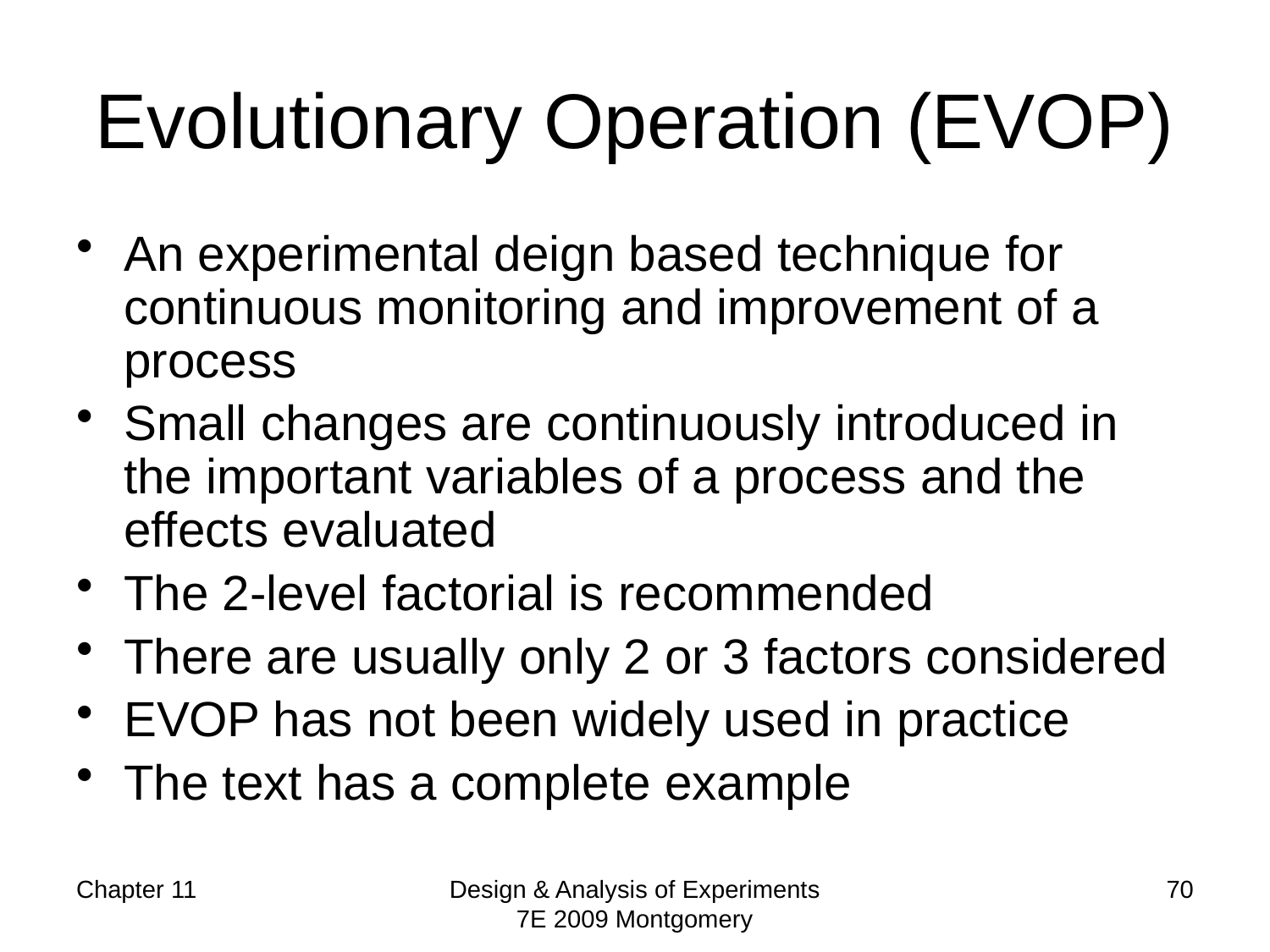

# Evolutionary Operation (EVOP)
An experimental deign based technique for continuous monitoring and improvement of a process
Small changes are continuously introduced in the important variables of a process and the effects evaluated
The 2-level factorial is recommended
There are usually only 2 or 3 factors considered
EVOP has not been widely used in practice
The text has a complete example
Chapter 11
Design & Analysis of Experiments 7E 2009 Montgomery
70